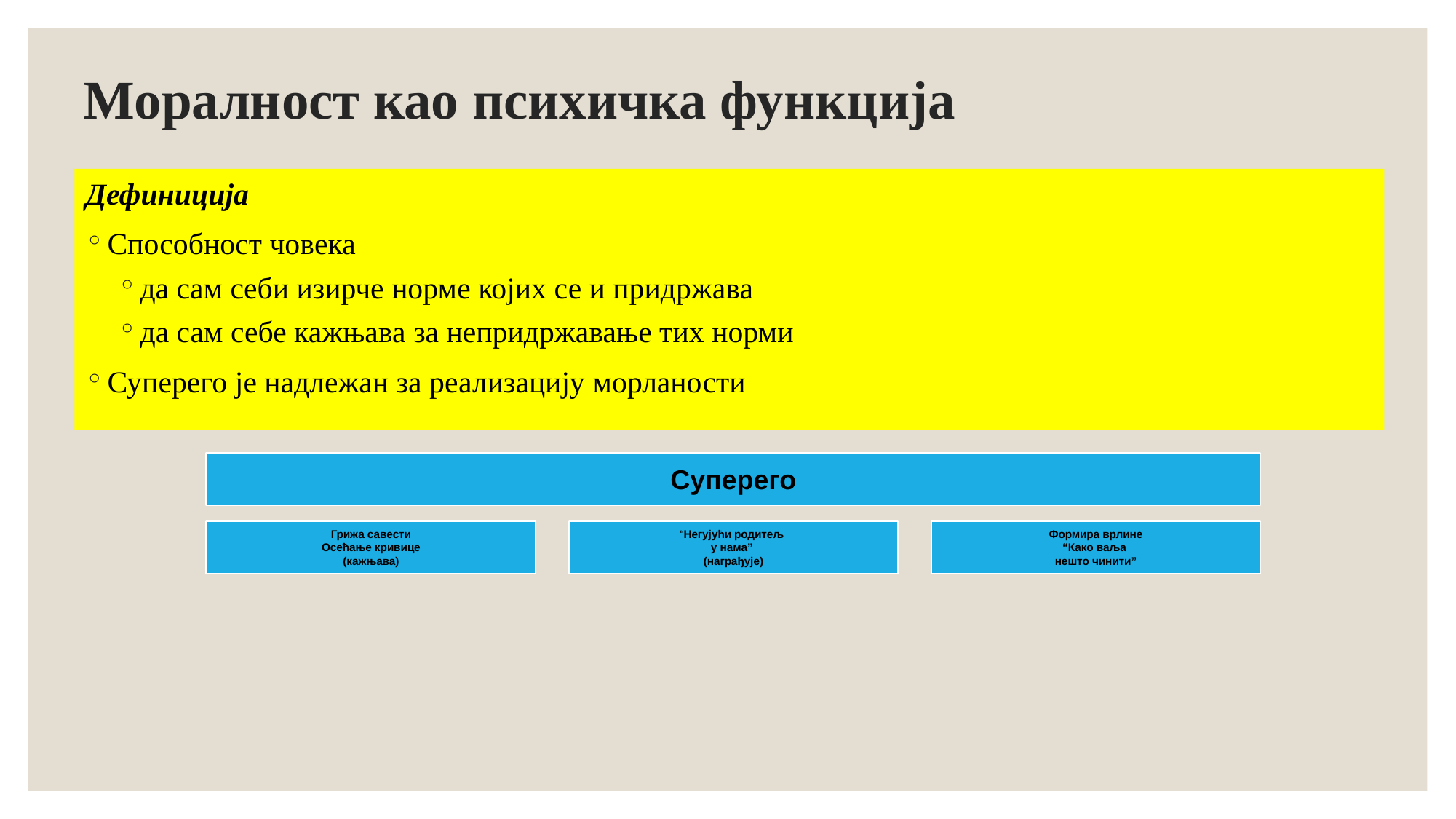

# Моралност као психичка функција
Дефиниција
Способност човека
да сaм себи изирче норме којих се и придржава
да сам себе кажњава за непридржавање тих норми
Суперего је надлежан за реализацију морланости

Суперего
Грижа савести
Осећањe кривицe
(кажњaвa)
“Негујући родитељ
у намa”
(нагрaђуjе)
Формира врлине
“Како вaљa
нештo чинити”